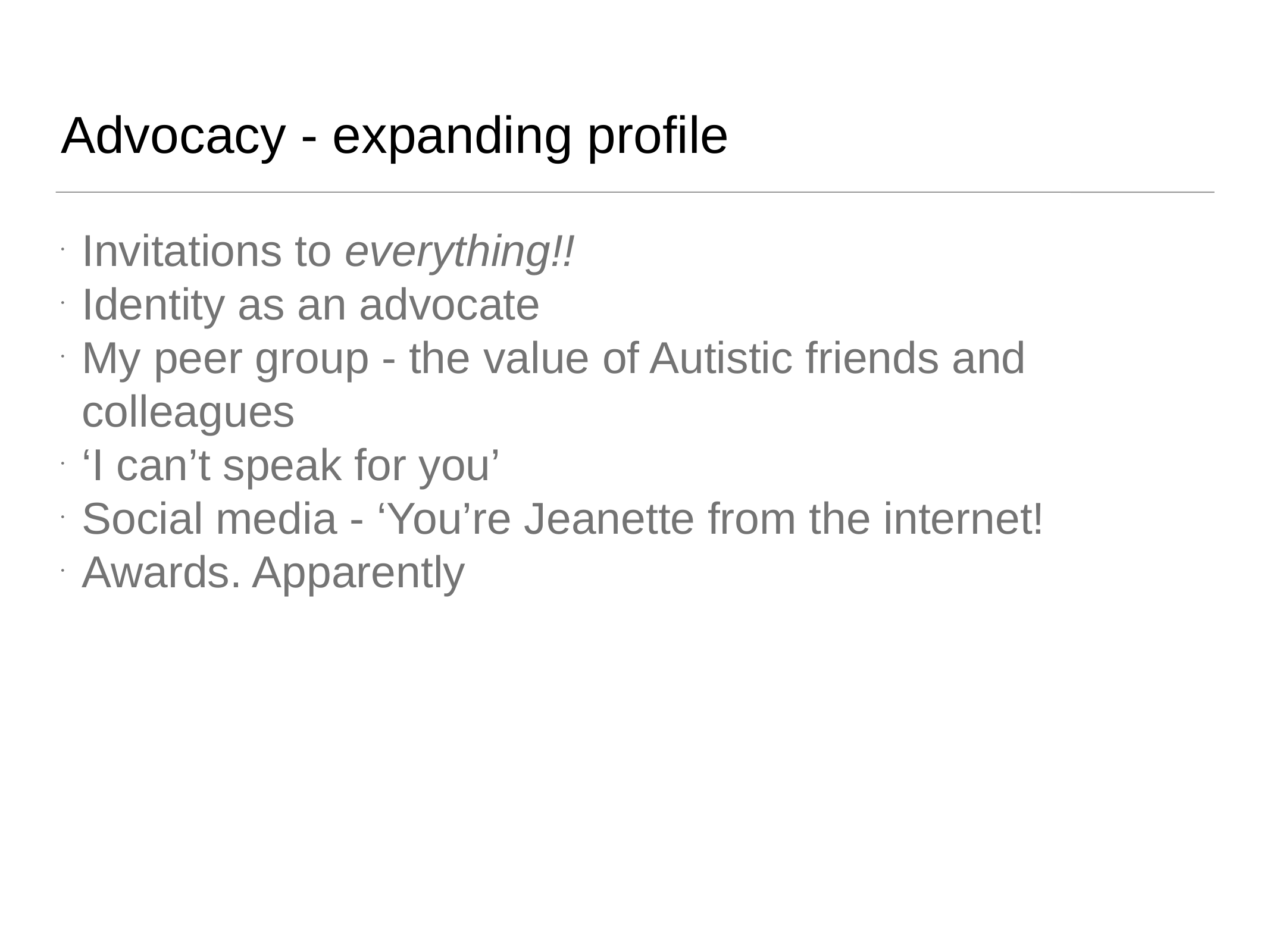

Advocacy - expanding profile
Invitations to everything!!
Identity as an advocate
My peer group - the value of Autistic friends and colleagues
‘I can’t speak for you’
Social media - ‘You’re Jeanette from the internet!
Awards. Apparently